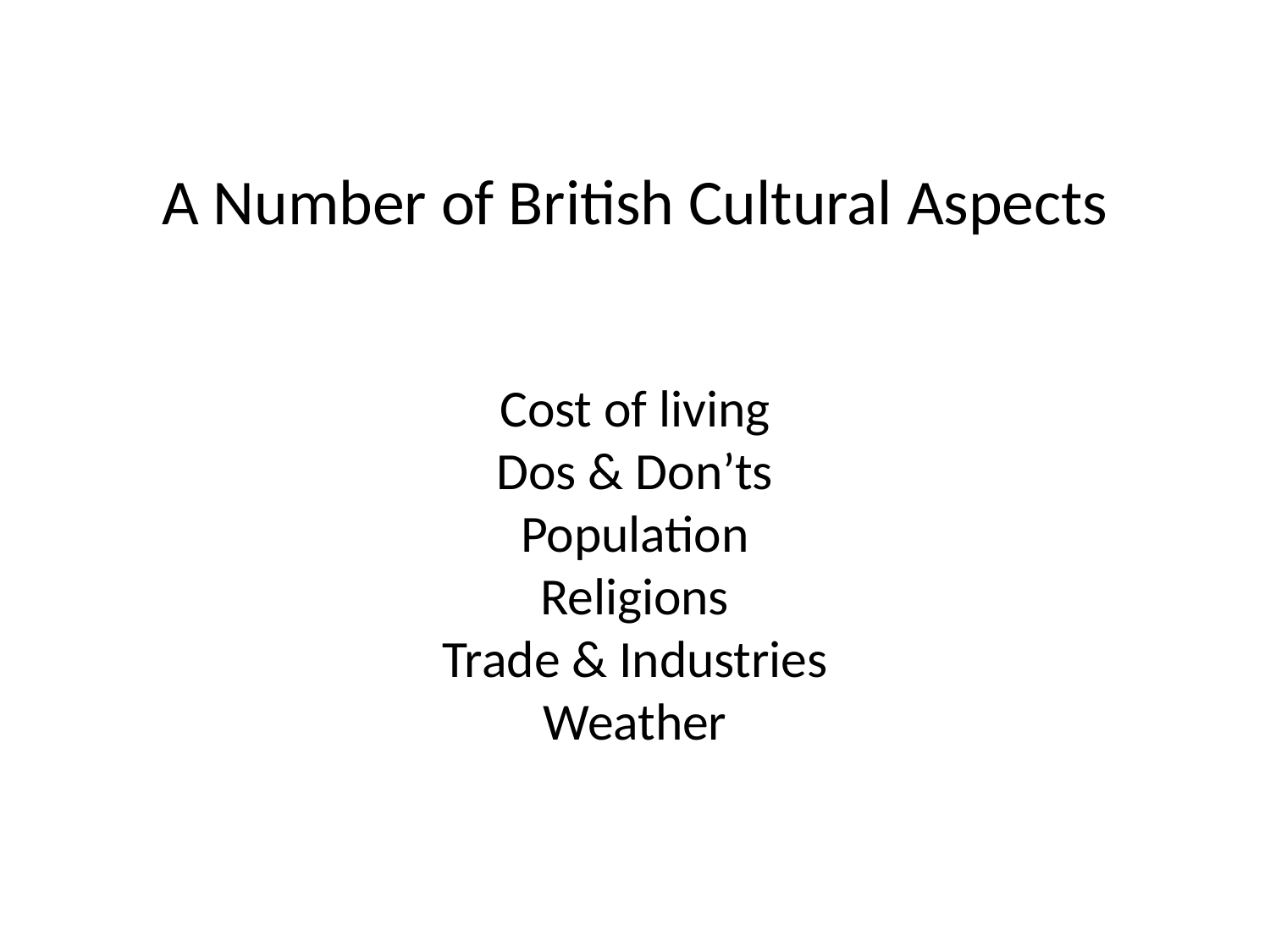

# A Number of British Cultural Aspects Cost of living Dos & Don’ts Population Religions Trade & Industries Weather